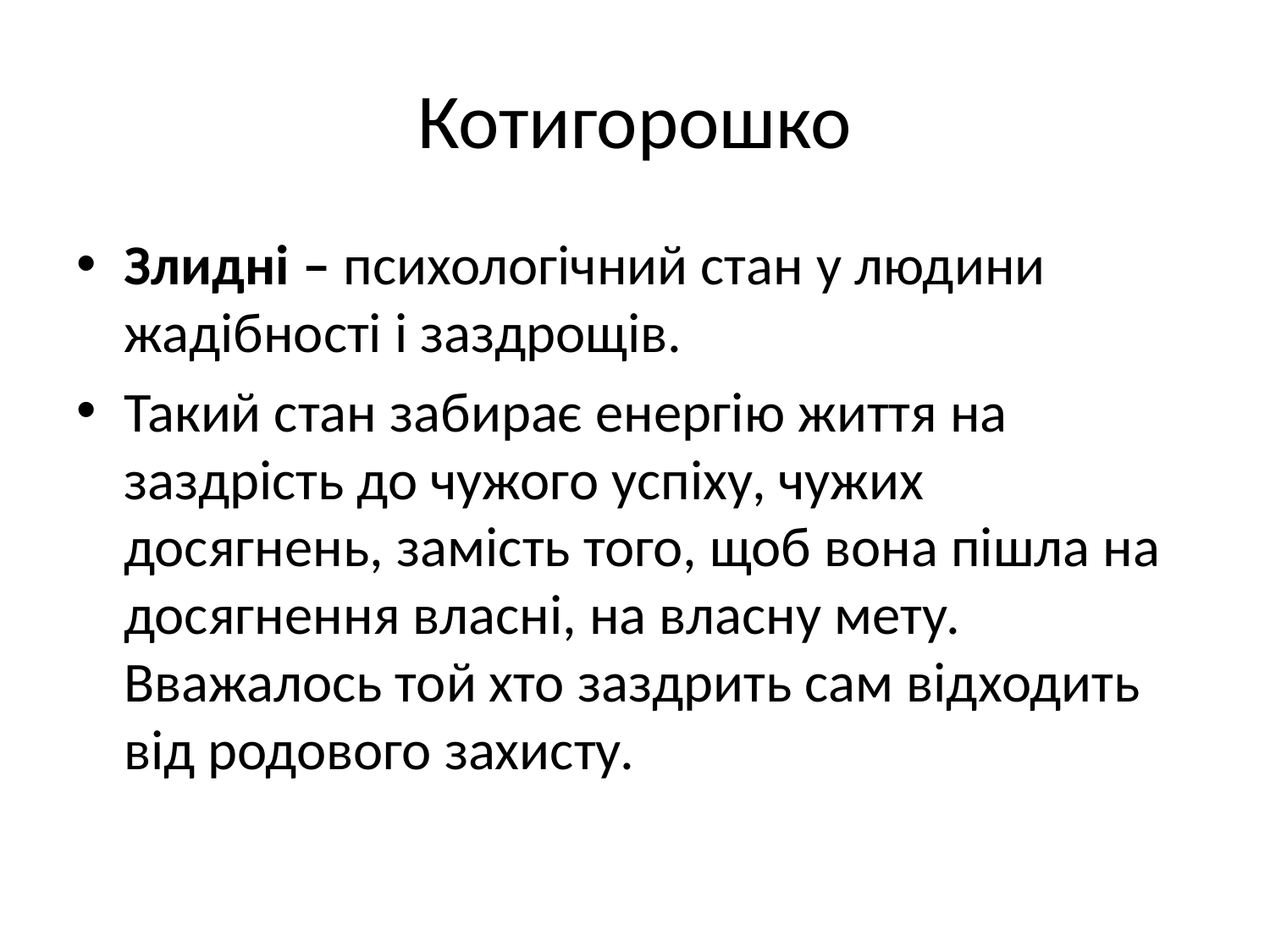

# Котигорошко
Злидні – психологічний стан у людини жадібності і заздрощів.
Такий стан забирає енергію життя на заздрість до чужого успіху, чужих досягнень, замість того, щоб вона пішла на досягнення власні, на власну мету. Вважалось той хто заздрить сам відходить від родового захисту.